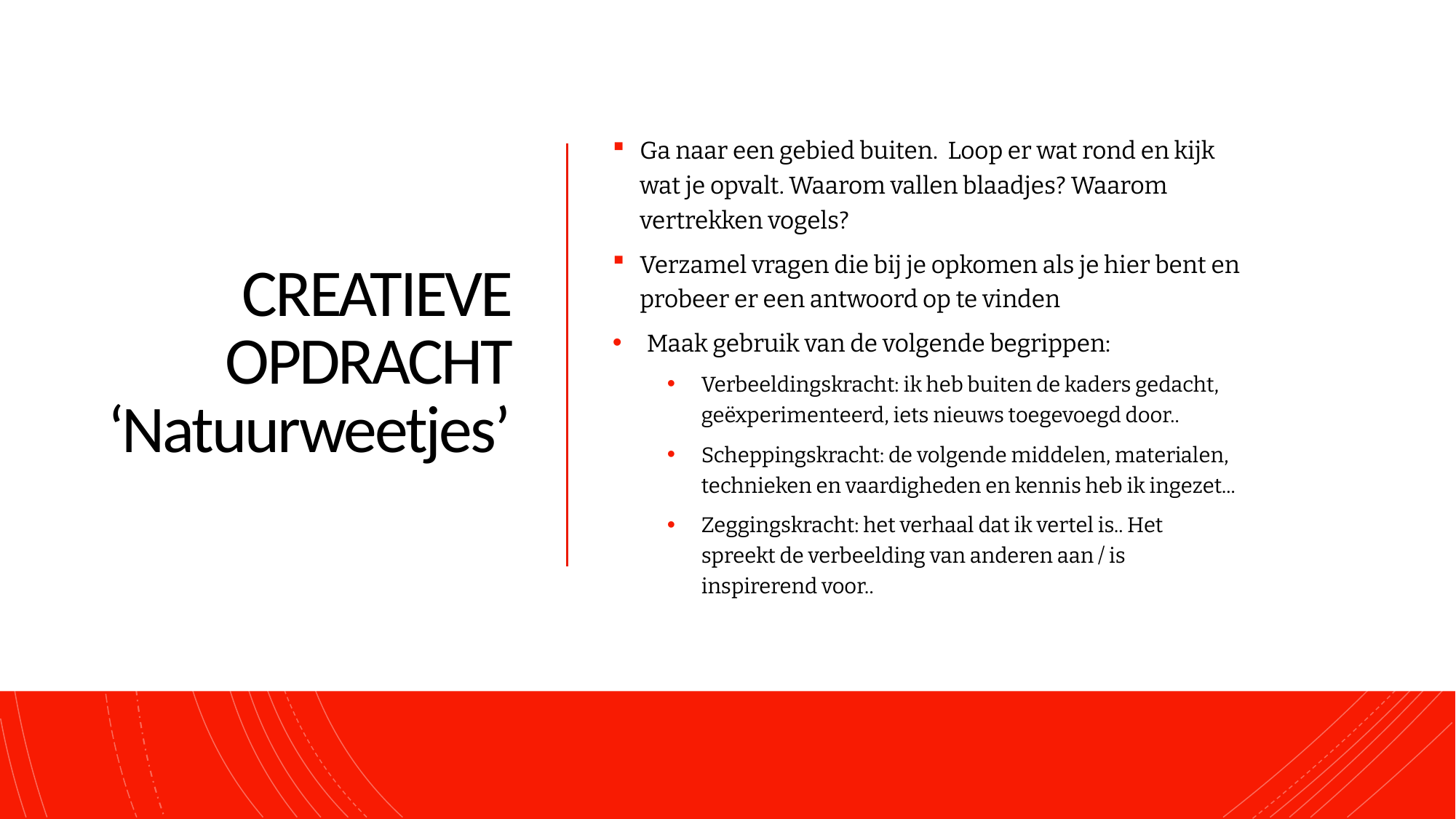

# CREATIEVE OPDRACHT ‘Natuurweetjes’
Ga naar een gebied buiten.  Loop er wat rond en kijk wat je opvalt. Waarom vallen blaadjes? Waarom vertrekken vogels?
Verzamel vragen die bij je opkomen als je hier bent en probeer er een antwoord op te vinden
Maak gebruik van de volgende begrippen:
Verbeeldingskracht: ik heb buiten de kaders gedacht, geëxperimenteerd, iets nieuws toegevoegd door..
Scheppingskracht: de volgende middelen, materialen, technieken en vaardigheden en kennis heb ik ingezet...
Zeggingskracht: het verhaal dat ik vertel is.. Het spreekt de verbeelding van anderen aan / is inspirerend voor..